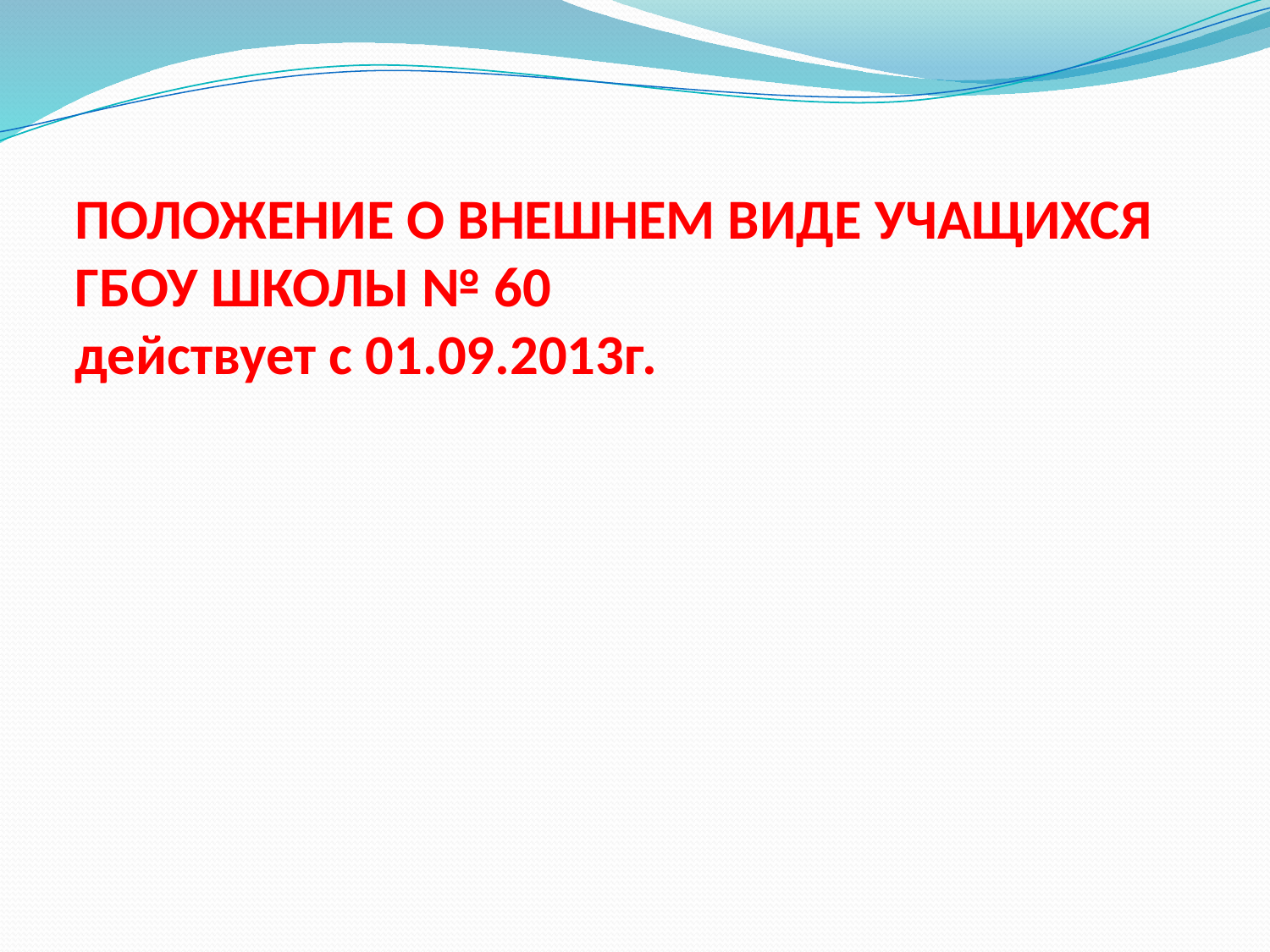

# ПОЛОЖЕНИЕ О ВНЕШНЕМ ВИДЕ УЧАЩИХСЯ ГБОУ ШКОЛЫ № 60 действует с 01.09.2013г.